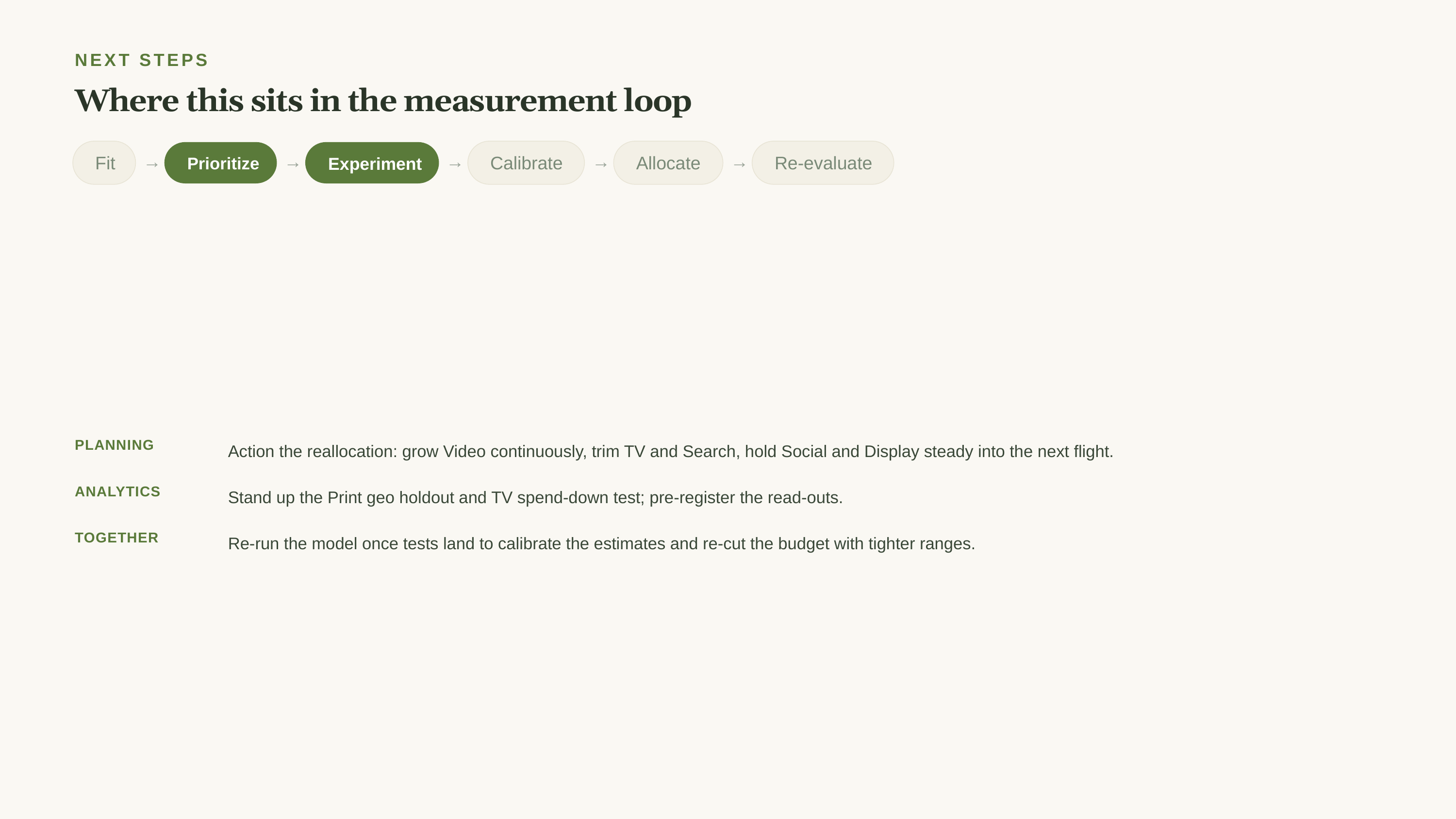

NEXT STEPS
Where this sits in the measurement loop

→
→
→
→
→
Fit
Calibrate
Allocate
Re-evaluate
Prioritize
Experiment
Action the reallocation: grow Video continuously, trim TV and Search, hold Social and Display steady into the next flight.
PLANNING
Stand up the Print geo holdout and TV spend-down test; pre-register the read-outs.
ANALYTICS
Re-run the model once tests land to calibrate the estimates and re-cut the budget with tighter ranges.
TOGETHER